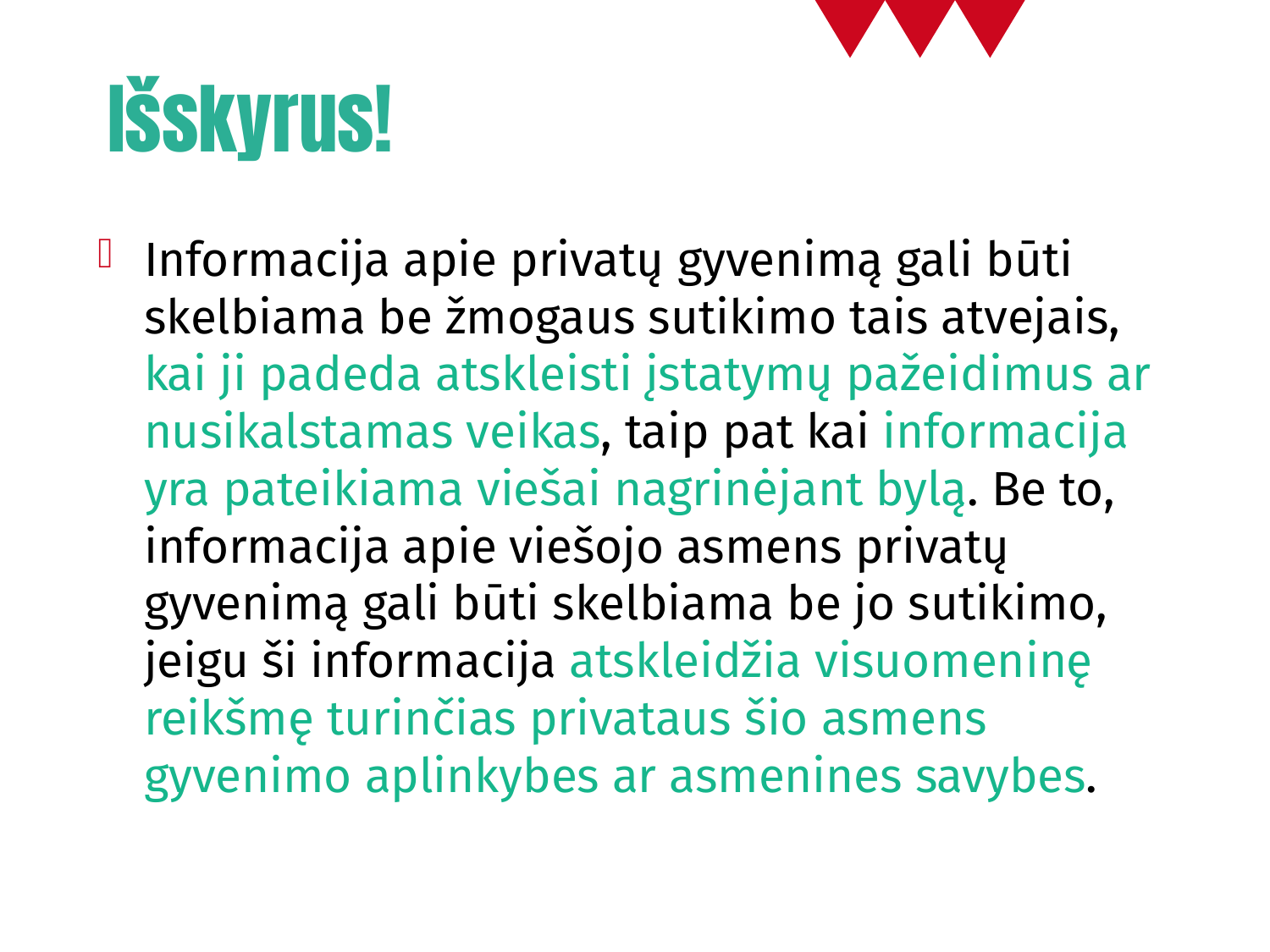

# Išskyrus!
Informacija apie privatų gyvenimą gali būti skelbiama be žmogaus sutikimo tais atvejais, kai ji padeda atskleisti įstatymų pažeidimus ar nusikalstamas veikas, taip pat kai informacija yra pateikiama viešai nagrinėjant bylą. Be to, informacija apie viešojo asmens privatų gyvenimą gali būti skelbiama be jo sutikimo, jeigu ši informacija atskleidžia visuomeninę reikšmę turinčias privataus šio asmens gyvenimo aplinkybes ar asmenines savybes.